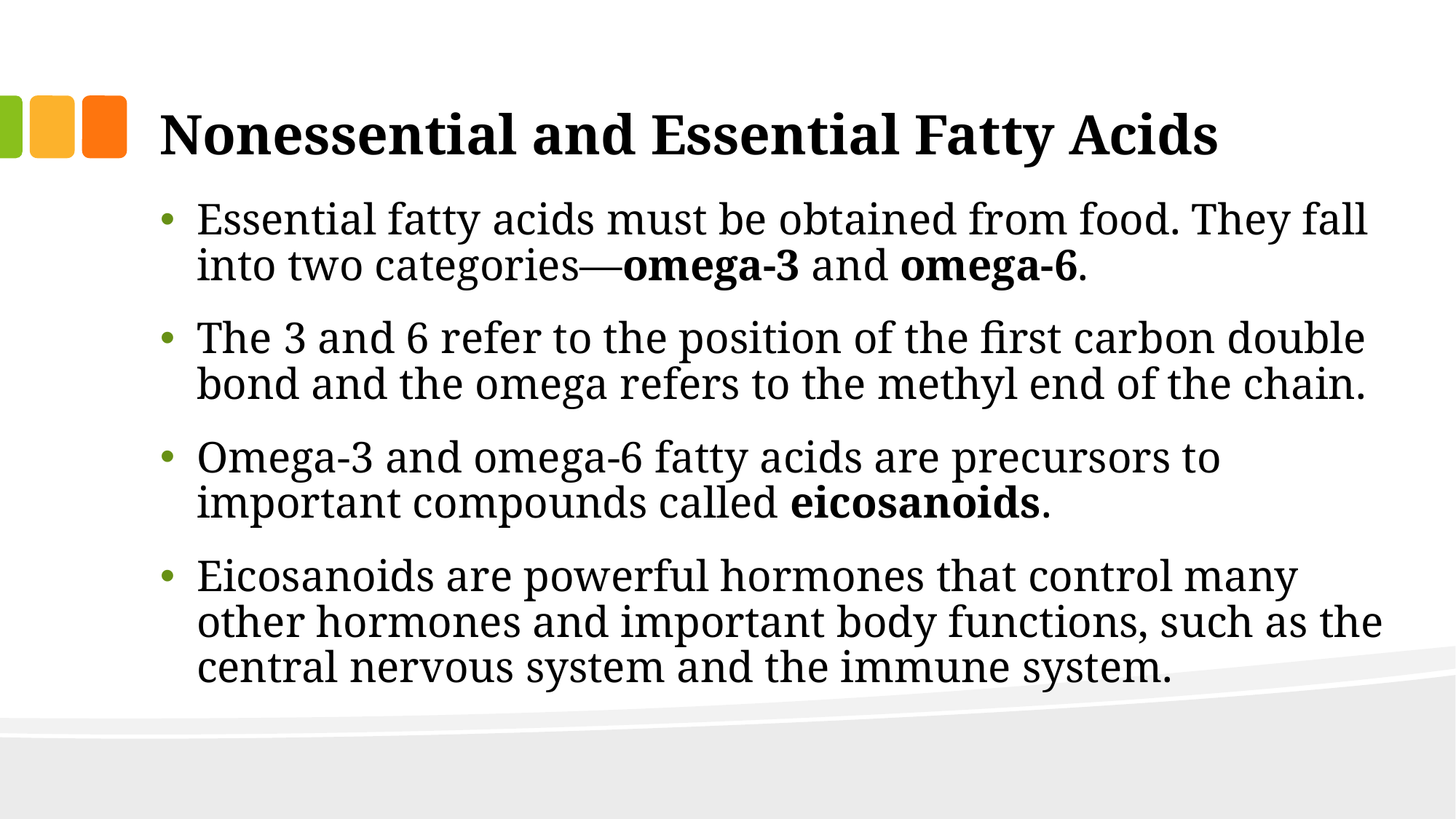

# Nonessential and Essential Fatty Acids
Essential fatty acids must be obtained from food. They fall into two categories—omega-3 and omega-6.
The 3 and 6 refer to the position of the first carbon double bond and the omega refers to the methyl end of the chain.
Omega-3 and omega-6 fatty acids are precursors to important compounds called eicosanoids.
Eicosanoids are powerful hormones that control many other hormones and important body functions, such as the central nervous system and the immune system.